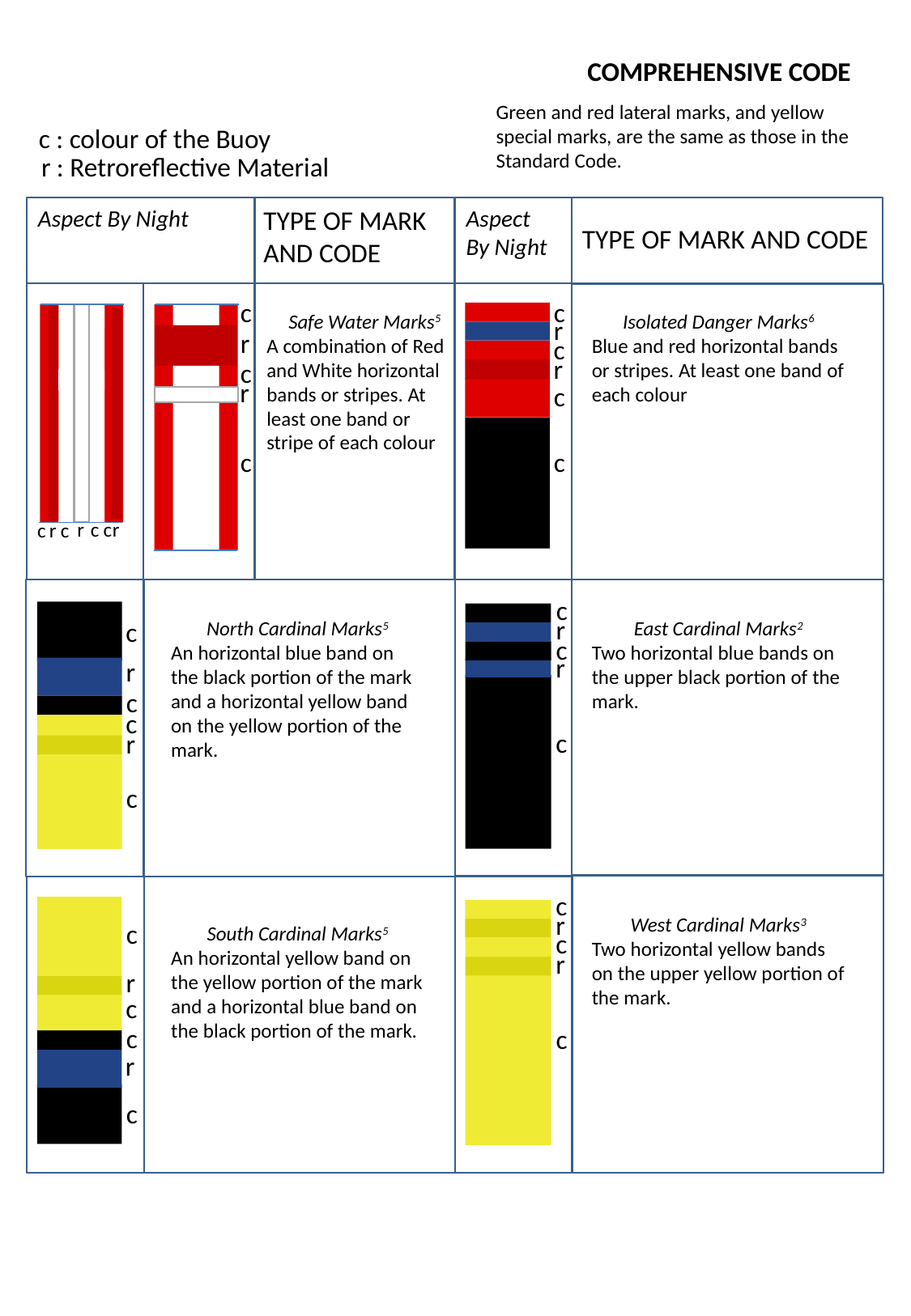

COMPREHENSIVE CODE
Green and red lateral marks, and yellow special marks, are the same as those in the Standard Code.
c : colour of the Buoy
r : Retroreflective Material
Aspect By Night

TYPE OF MARK
AND CODE

Aspect
By Night

TYPE OF MARK AND CODE

c

r

c

r

c
c
Safe Water Marks5
A combination of Red and White horizontal bands or stripes. At least one band or
stripe of each colour

Isolated Danger Marks6
Blue and red horizontal bands or stripes. At least one band of each colour

r
c
c
r
c
c
r
r
c
r
c
c

c

r
c
North Cardinal Marks5
An horizontal blue band on the black portion of the mark and a horizontal yellow band on the yellow portion of the mark.
East Cardinal Marks2
Two horizontal blue bands on the upper black portion of the mark.
c
r
r
c
c
c
r
c

c

r
West Cardinal Marks3
Two horizontal yellow bands on the upper yellow portion of the mark.
c
South Cardinal Marks5
An horizontal yellow band on the yellow portion of the mark and a horizontal blue band on the black portion of the mark.
c
r
r
c
c
c
r
c